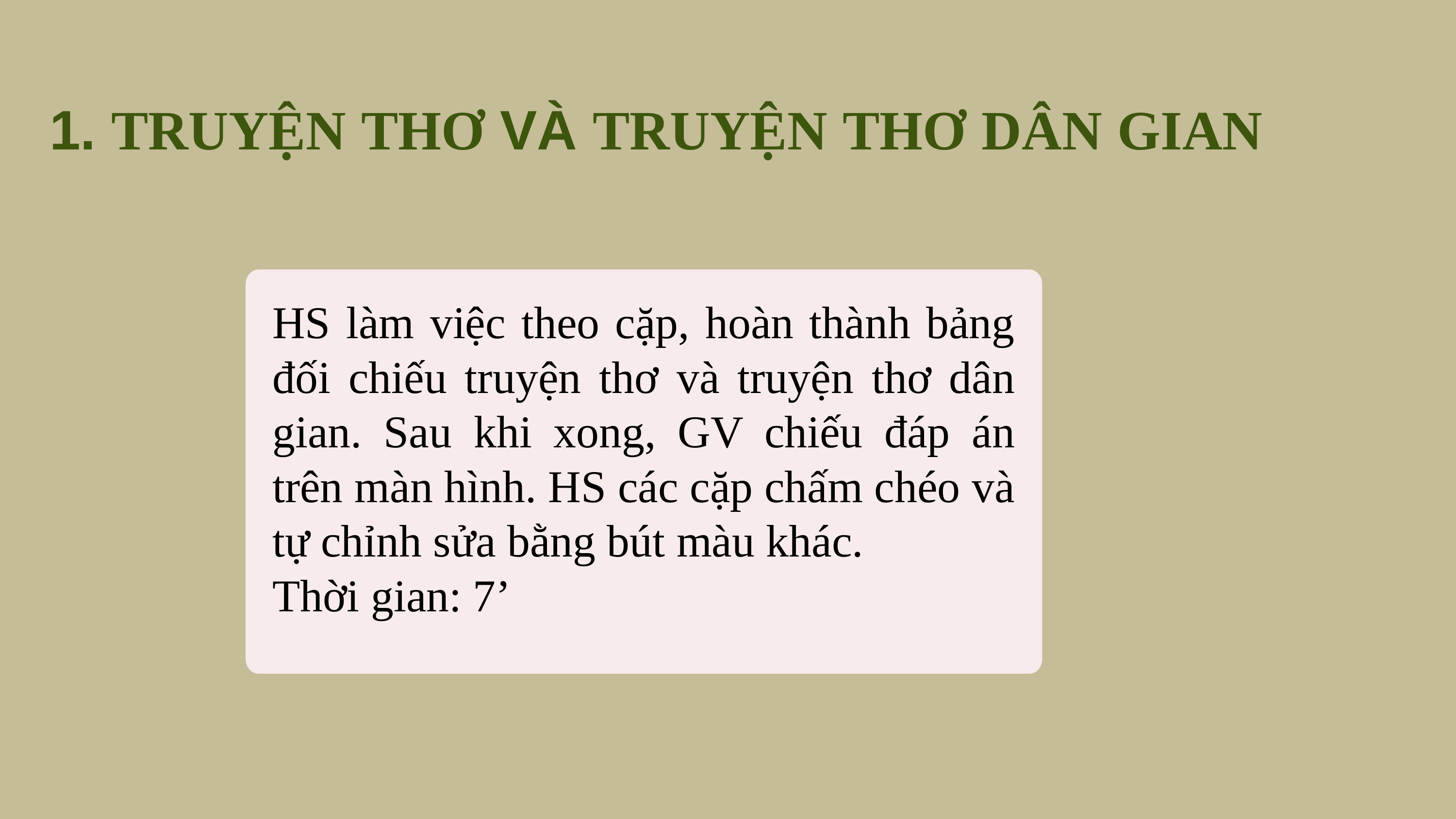

1. TRUYỆN THƠ VÀ TRUYỆN THƠ DÂN GIAN

HS làm việc theo cặp, hoàn thành bảng đối chiếu truyện thơ và truyện thơ dân gian. Sau khi xong, GV chiếu đáp án trên màn hình. HS các cặp chấm chéo và tự chỉnh sửa bằng bút màu khác.
Thời gian: 7’